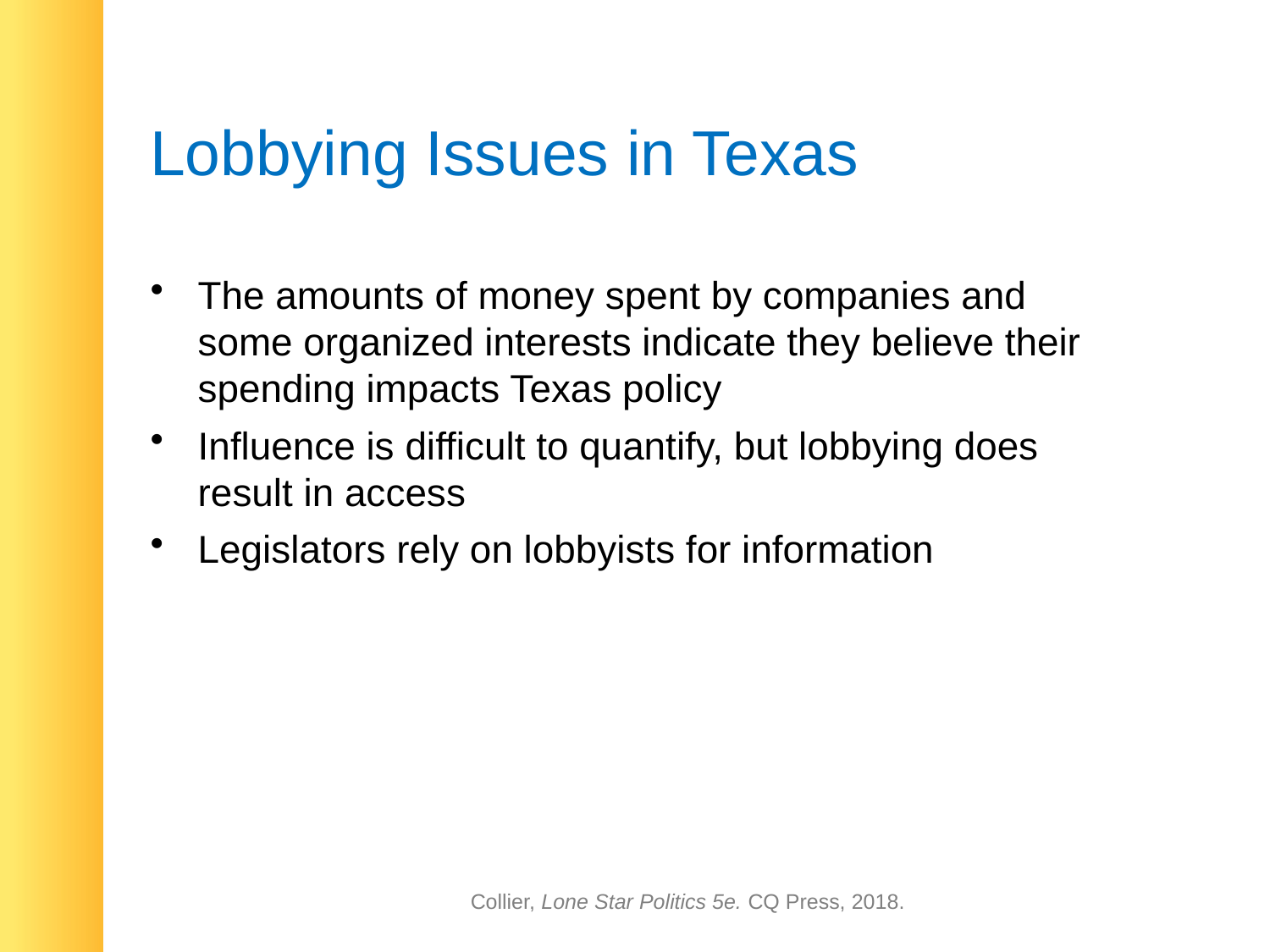

# Lobbying Issues in Texas

The amounts of money spent by companies and some organized interests indicate they believe their spending impacts Texas policy
Influence is difficult to quantify, but lobbying does result in access
Legislators rely on lobbyists for information
Collier, Lone Star Politics 5e. CQ Press, 2018.